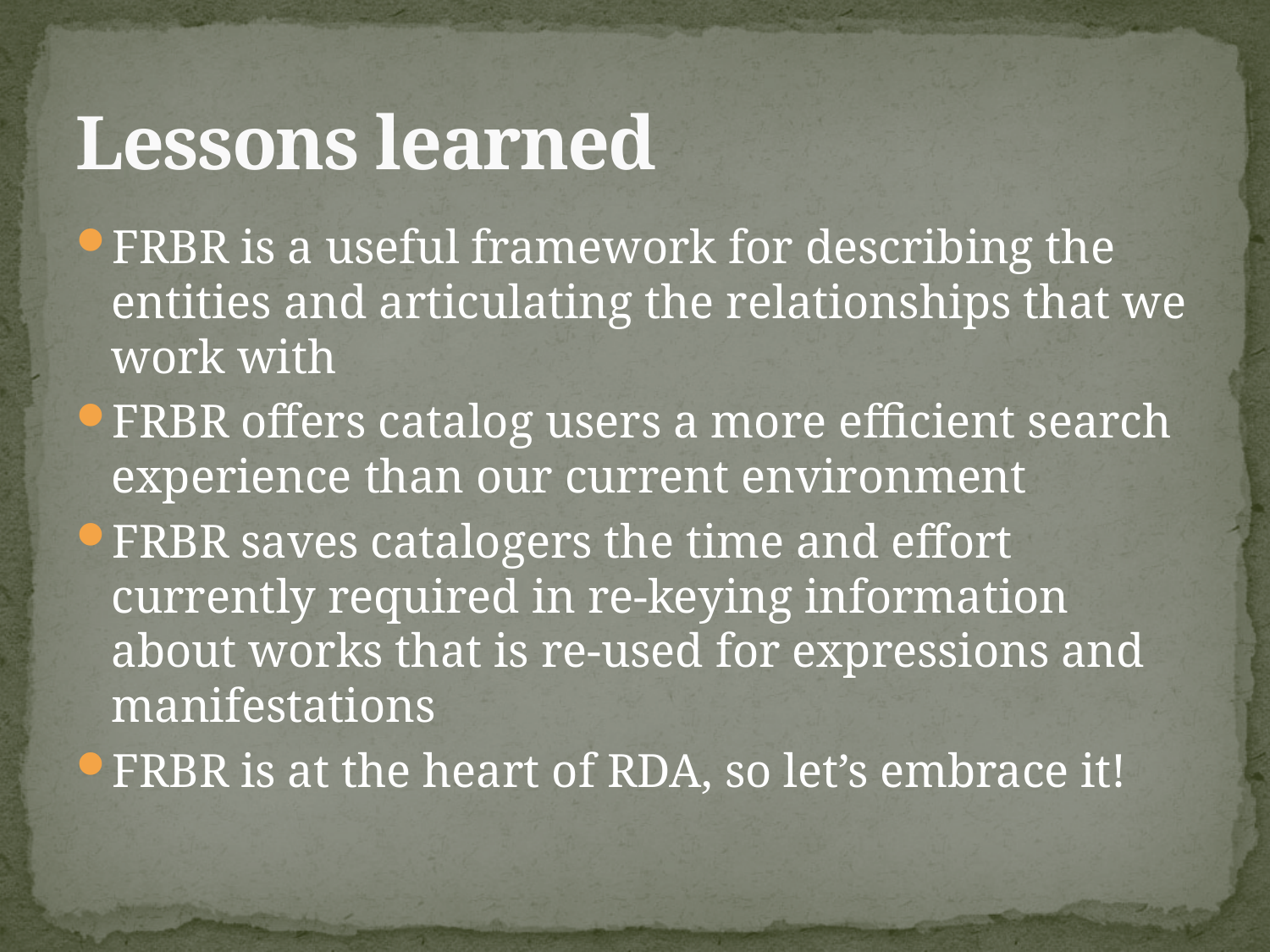

# Lessons learned
FRBR is a useful framework for describing the entities and articulating the relationships that we work with
FRBR offers catalog users a more efficient search experience than our current environment
FRBR saves catalogers the time and effort currently required in re-keying information about works that is re-used for expressions and manifestations
FRBR is at the heart of RDA, so let’s embrace it!